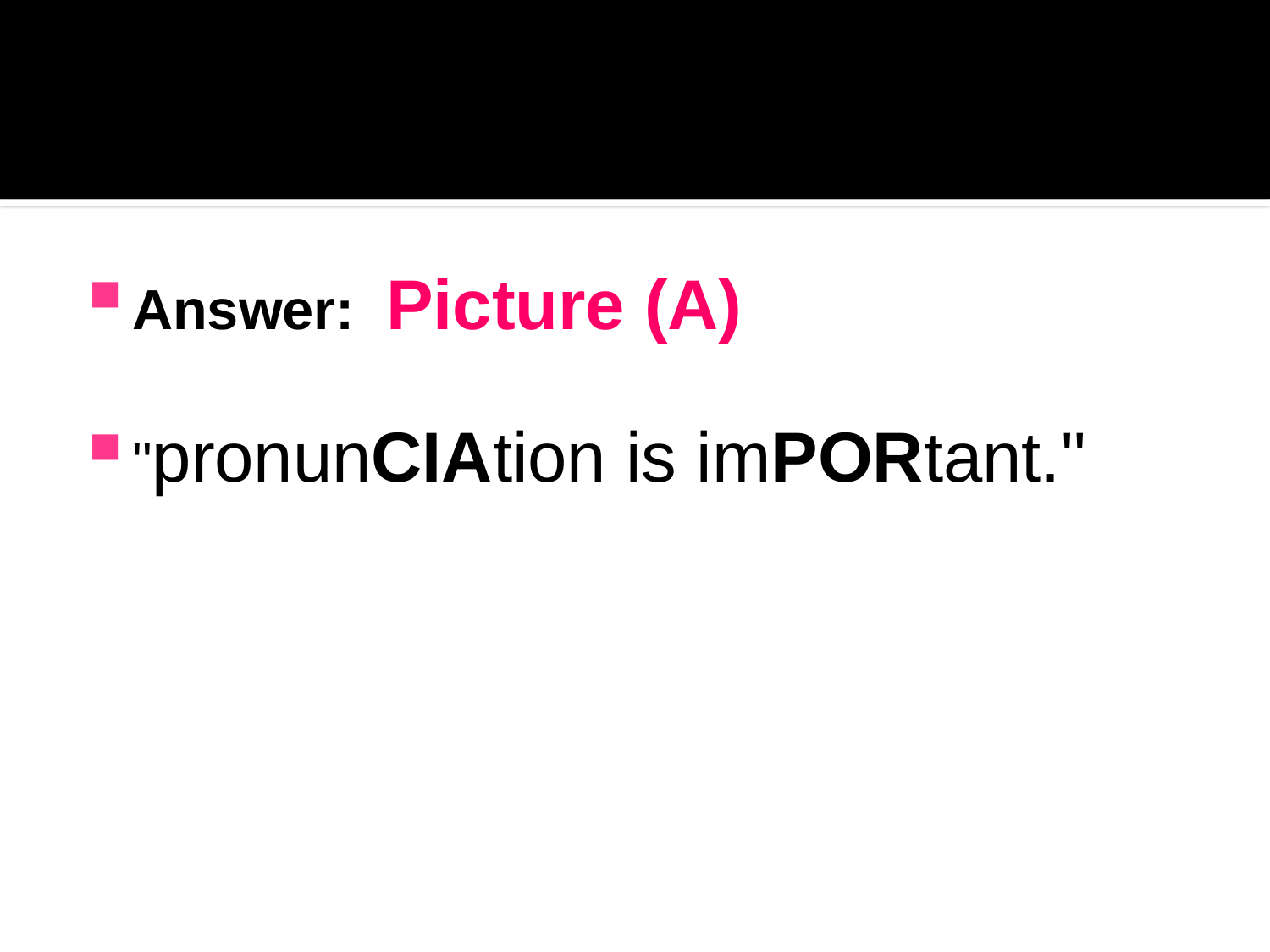

#
Answer:  Picture (A)

"pronunCIAtion is imPORtant."